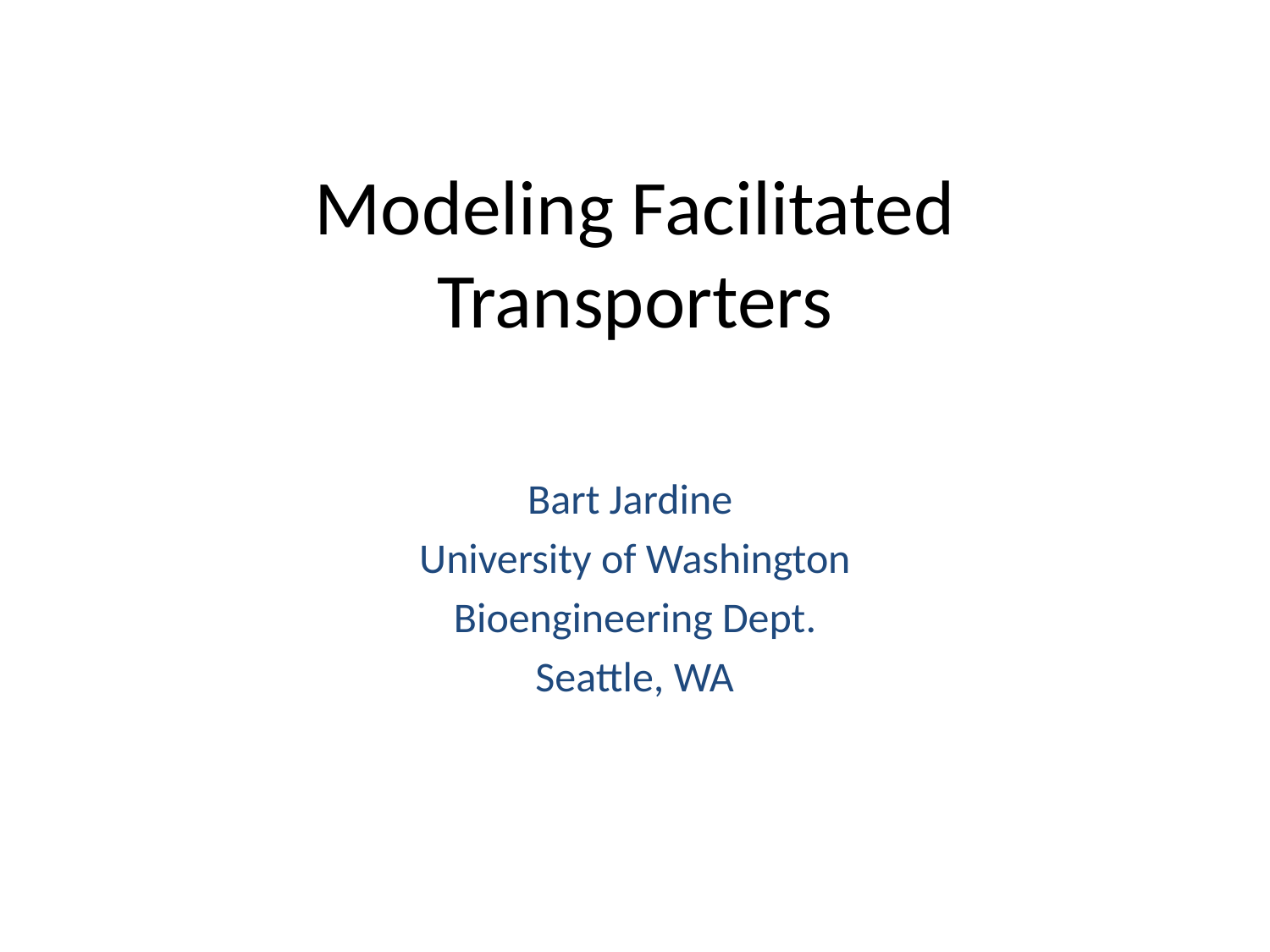

# Modeling Facilitated Transporters
Bart Jardine
University of Washington
Bioengineering Dept.
Seattle, WA